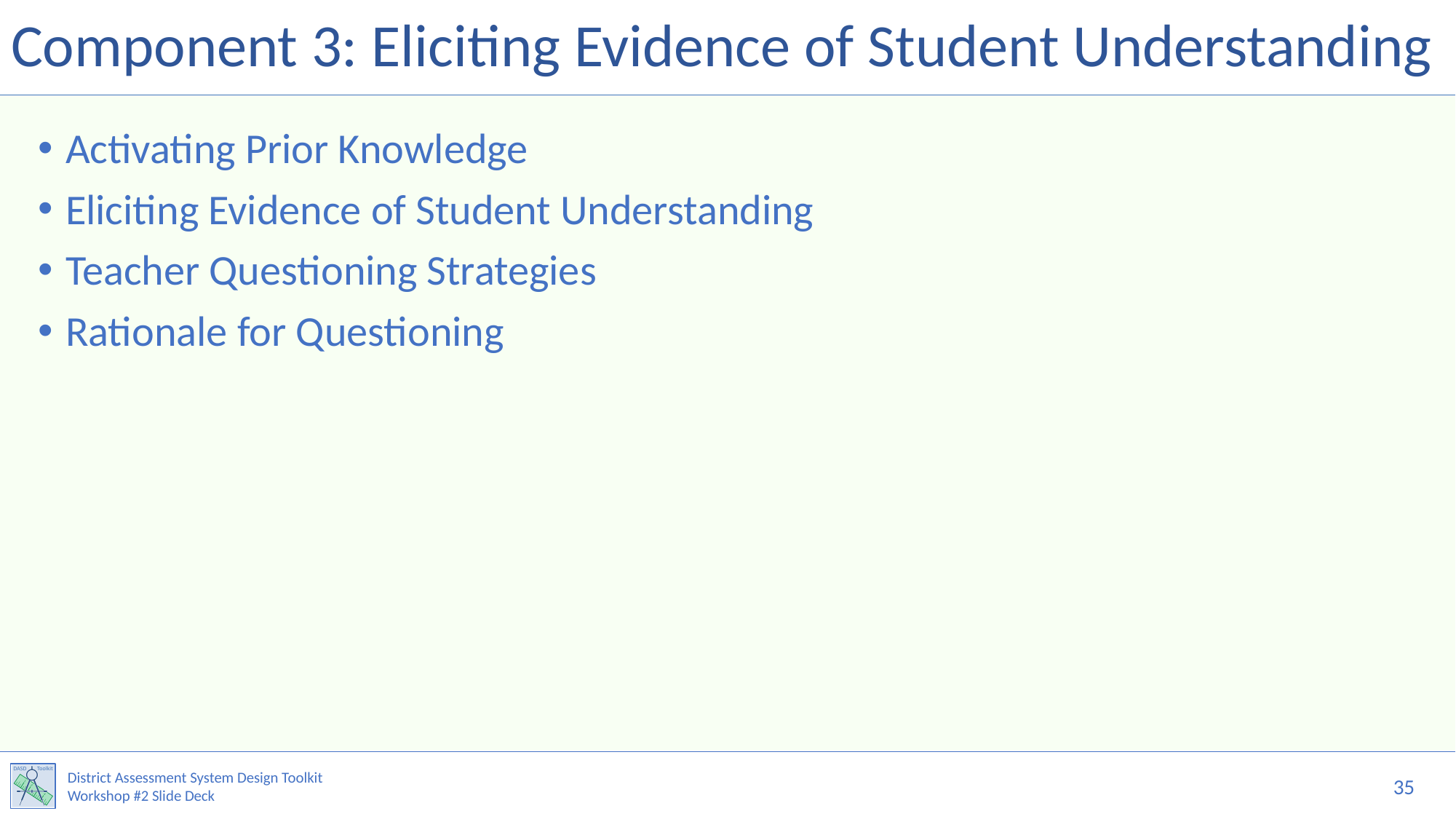

# Component 3: Eliciting Evidence of Student Understanding
Activating Prior Knowledge
Eliciting Evidence of Student Understanding
Teacher Questioning Strategies
Rationale for Questioning